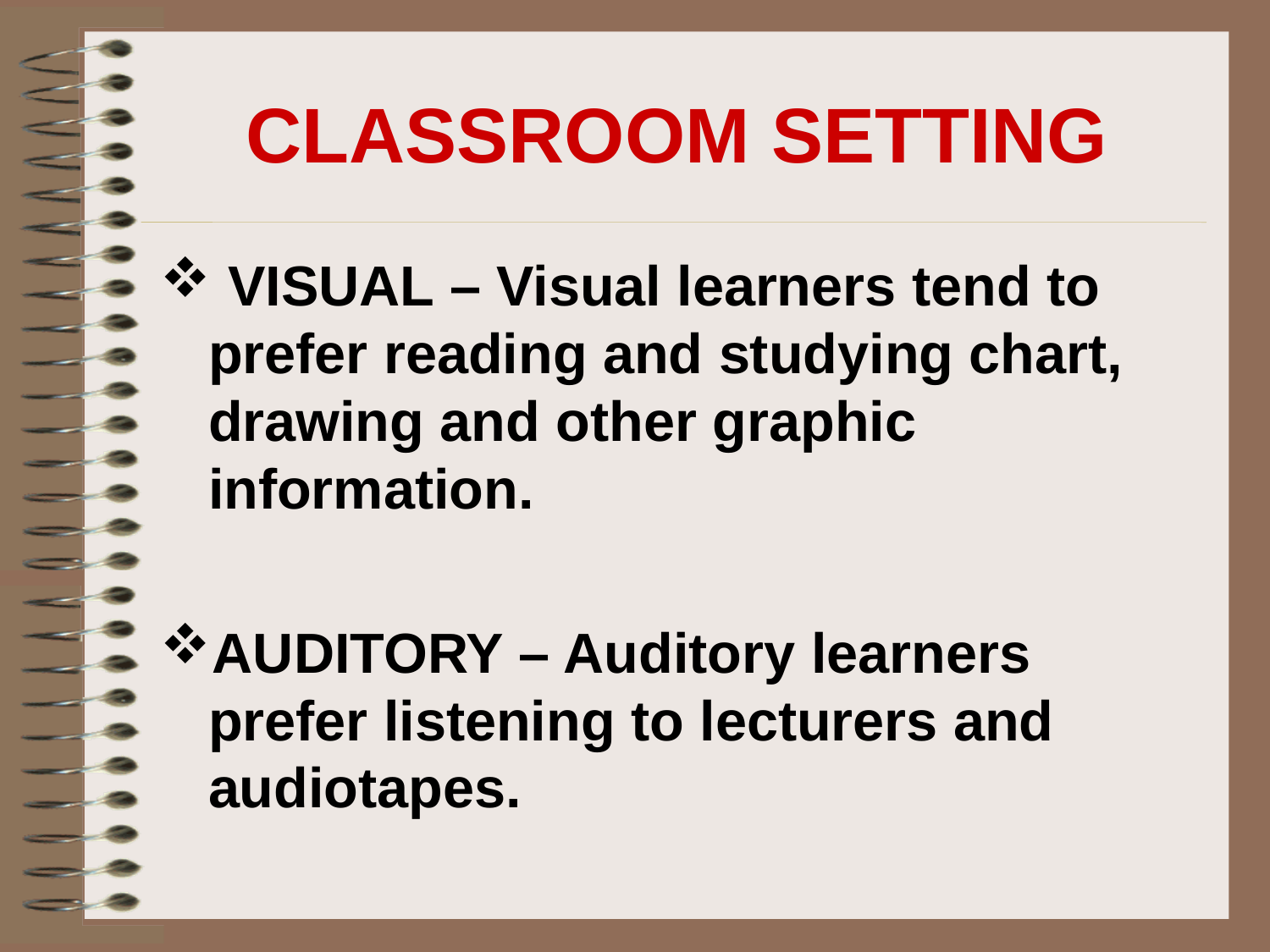

# CLASSROOM SETTING
 VISUAL – Visual learners tend to prefer reading and studying chart, drawing and other graphic information.

AUDITORY – Auditory learners prefer listening to lecturers and audiotapes.